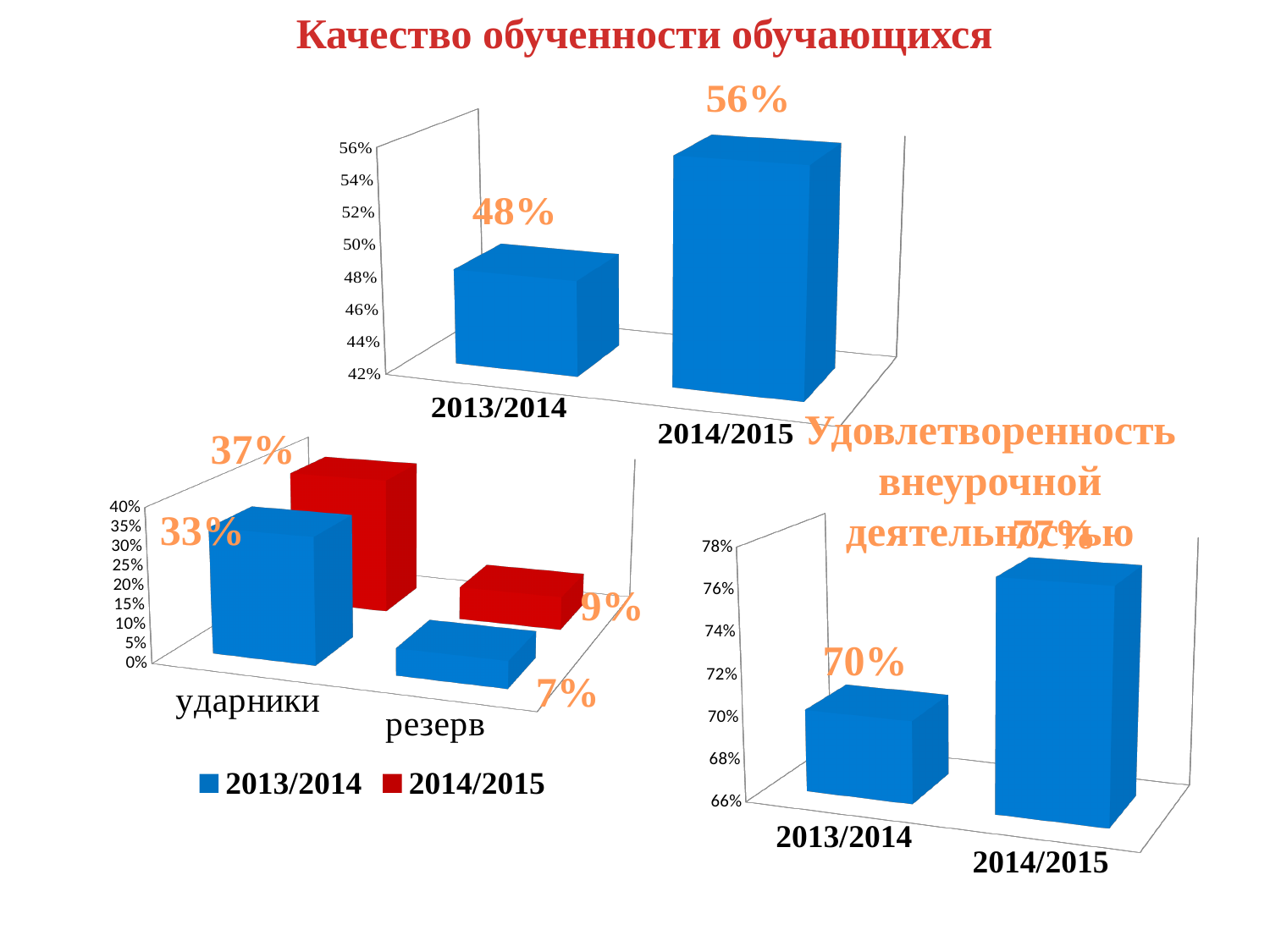

Качество обученности обучающихся

[unsupported chart]

Удовлетворенность внеурочной деятельностью

[unsupported chart]

[unsupported chart]